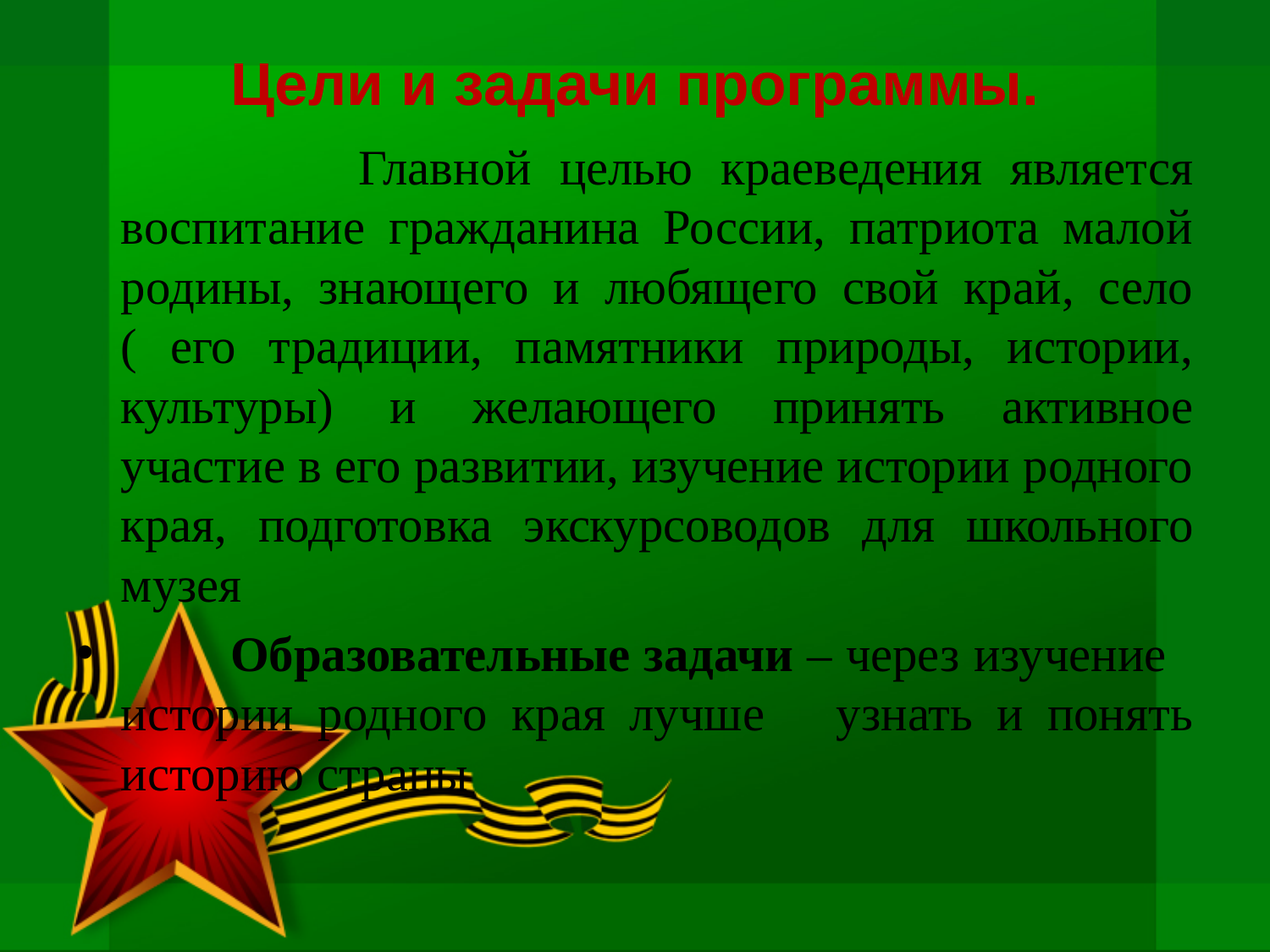

# Цели и задачи программы.
          Главной целью краеведения является воспитание гражданина России, патриота малой родины, знающего и любящего свой край, село ( его традиции, памятники природы, истории, культуры) и желающего принять активное участие в его развитии, изучение истории родного края, подготовка экскурсоводов для школьного музея
        Образовательные задачи – через изучение   истории родного края лучше   узнать и понять историю страны